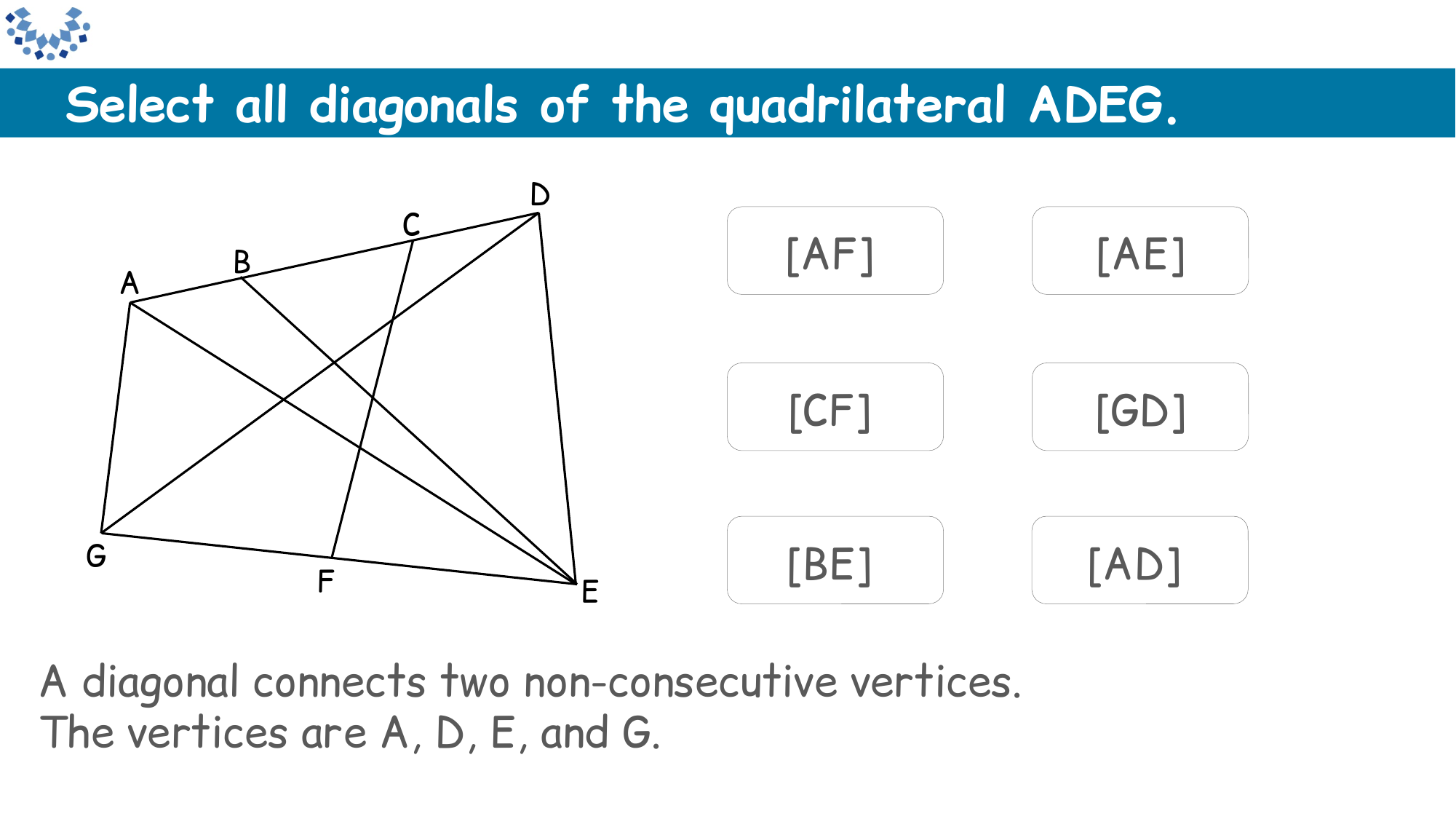

Select all diagonals of the quadrilateral ADEG.
D
C
[AF]
[AE]
B
A
[CF]
[GD]
[BE]
[AD]
G
F
E
A diagonal connects two non-consecutive vertices.
The vertices are A, D, E, and G.